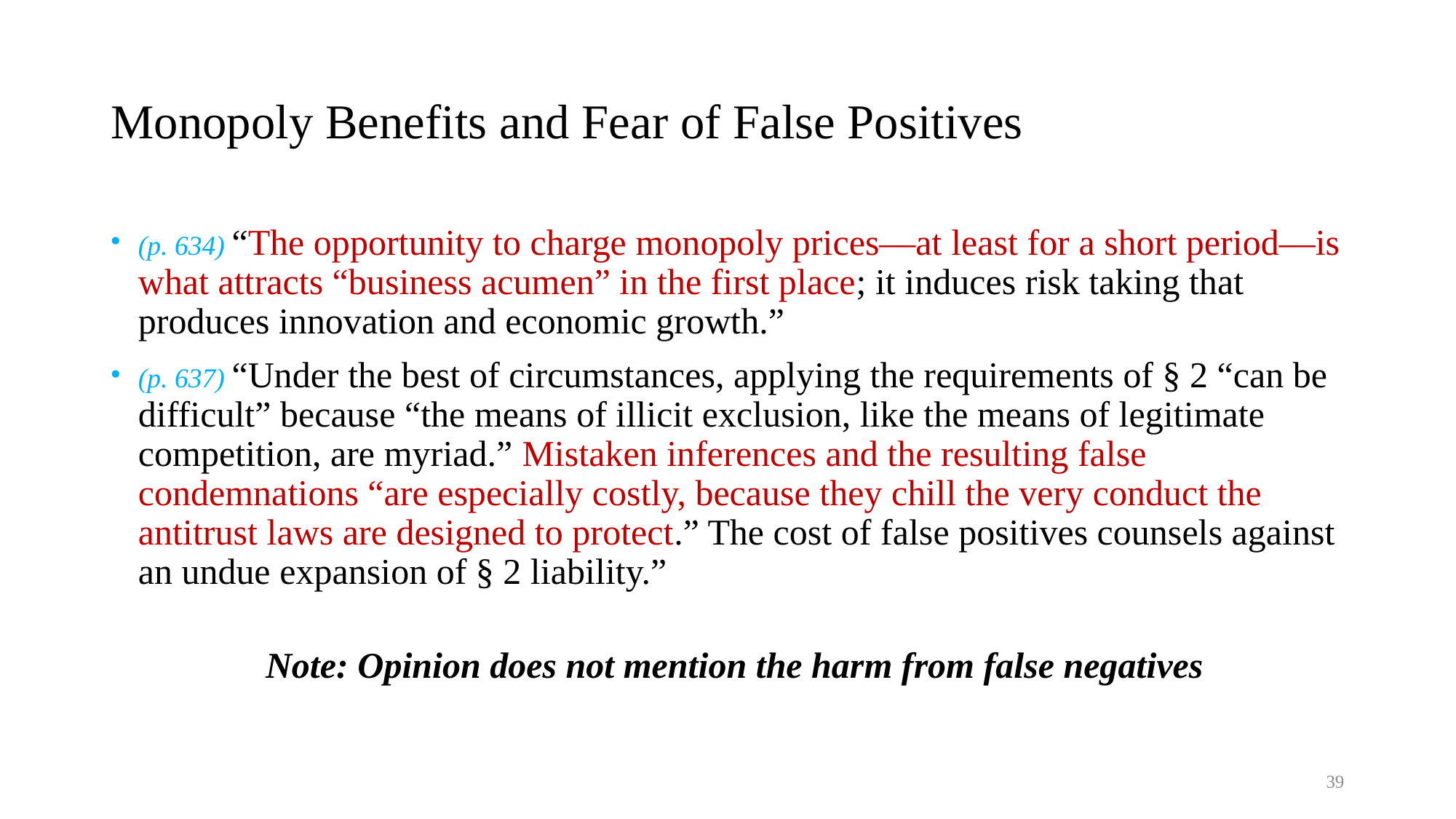

# Monopoly Benefits and Fear of False Positives
(p. 634) “The opportunity to charge monopoly prices—at least for a short period—is what attracts “business acumen” in the first place; it induces risk taking that produces innovation and economic growth.”
(p. 637) “Under the best of circumstances, applying the requirements of § 2 “can be difficult” because “the means of illicit exclusion, like the means of legitimate competition, are myriad.” Mistaken inferences and the resulting false condemnations “are especially costly, because they chill the very conduct the antitrust laws are designed to protect.” The cost of false positives counsels against an undue expansion of § 2 liability.”
                 Note: Opinion does not mention the harm from false negatives
39